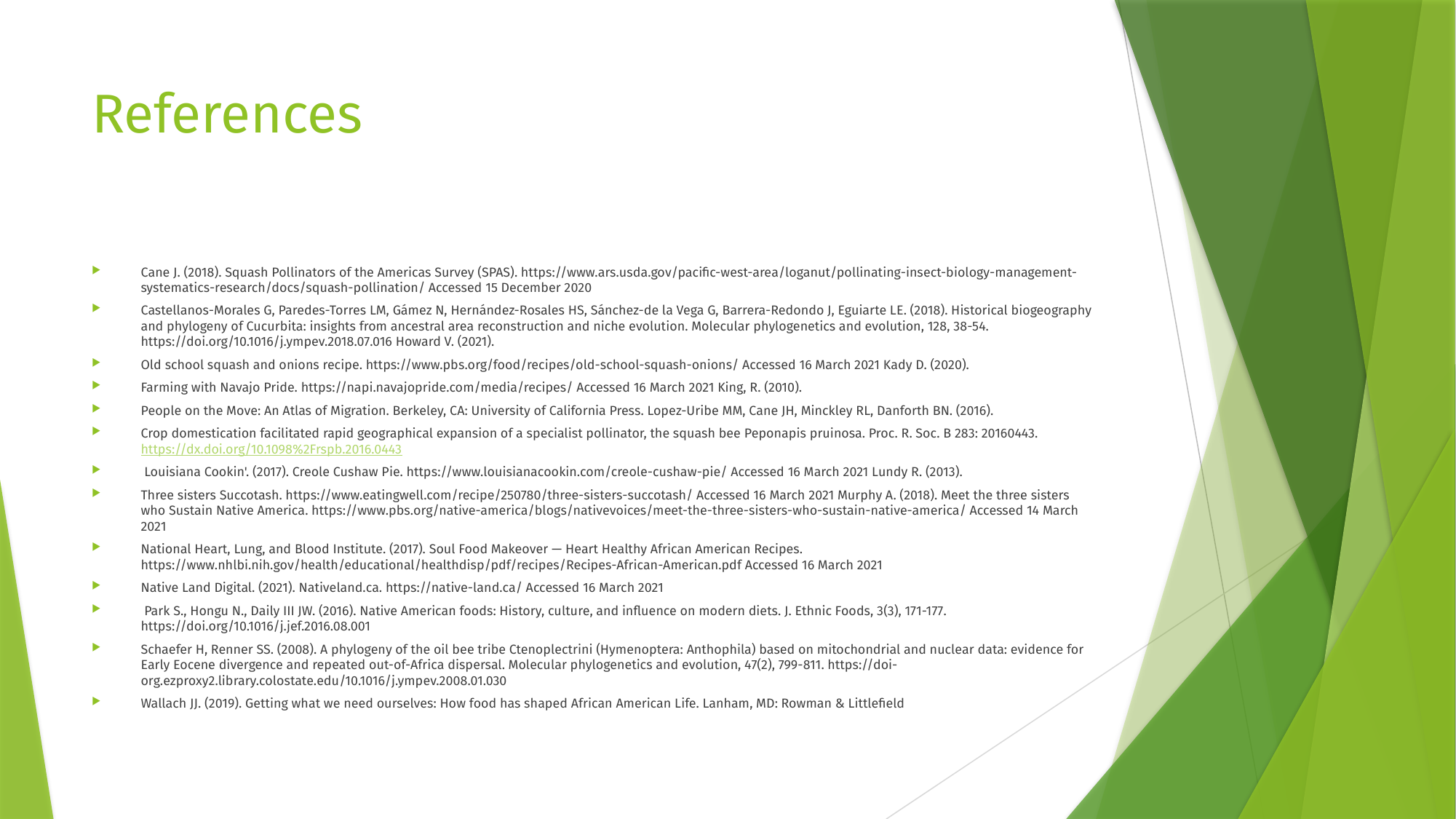

# References
Cane J. (2018). Squash Pollinators of the Americas Survey (SPAS). https://www.ars.usda.gov/pacific-west-area/loganut/pollinating-insect-biology-management-systematics-research/docs/squash-pollination/ Accessed 15 December 2020
Castellanos-Morales G, Paredes-Torres LM, Gámez N, Hernández-Rosales HS, Sánchez-de la Vega G, Barrera-Redondo J, Eguiarte LE. (2018). Historical biogeography and phylogeny of Cucurbita: insights from ancestral area reconstruction and niche evolution. Molecular phylogenetics and evolution, 128, 38-54. https://doi.org/10.1016/j.ympev.2018.07.016 Howard V. (2021).
Old school squash and onions recipe. https://www.pbs.org/food/recipes/old-school-squash-onions/ Accessed 16 March 2021 Kady D. (2020).
Farming with Navajo Pride. https://napi.navajopride.com/media/recipes/ Accessed 16 March 2021 King, R. (2010).
People on the Move: An Atlas of Migration. Berkeley, CA: University of California Press. Lopez-Uribe MM, Cane JH, Minckley RL, Danforth BN. (2016).
Crop domestication facilitated rapid geographical expansion of a specialist pollinator, the squash bee Peponapis pruinosa. Proc. R. Soc. B 283: 20160443. https://dx.doi.org/10.1098%2Frspb.2016.0443
 Louisiana Cookin'. (2017). Creole Cushaw Pie. https://www.louisianacookin.com/creole-cushaw-pie/ Accessed 16 March 2021 Lundy R. (2013).
Three sisters Succotash. https://www.eatingwell.com/recipe/250780/three-sisters-succotash/ Accessed 16 March 2021 Murphy A. (2018). Meet the three sisters who Sustain Native America. https://www.pbs.org/native-america/blogs/nativevoices/meet-the-three-sisters-who-sustain-native-america/ Accessed 14 March 2021
National Heart, Lung, and Blood Institute. (2017). Soul Food Makeover — Heart Healthy African American Recipes. https://www.nhlbi.nih.gov/health/educational/healthdisp/pdf/recipes/Recipes-African-American.pdf Accessed 16 March 2021
Native Land Digital. (2021). Nativeland.ca. https://native-land.ca/ Accessed 16 March 2021
 Park S., Hongu N., Daily III JW. (2016). Native American foods: History, culture, and influence on modern diets. J. Ethnic Foods, 3(3), 171-177. https://doi.org/10.1016/j.jef.2016.08.001
Schaefer H, Renner SS. (2008). A phylogeny of the oil bee tribe Ctenoplectrini (Hymenoptera: Anthophila) based on mitochondrial and nuclear data: evidence for Early Eocene divergence and repeated out-of-Africa dispersal. Molecular phylogenetics and evolution, 47(2), 799-811. https://doi-org.ezproxy2.library.colostate.edu/10.1016/j.ympev.2008.01.030
Wallach JJ. (2019). Getting what we need ourselves: How food has shaped African American Life. Lanham, MD: Rowman & Littlefield